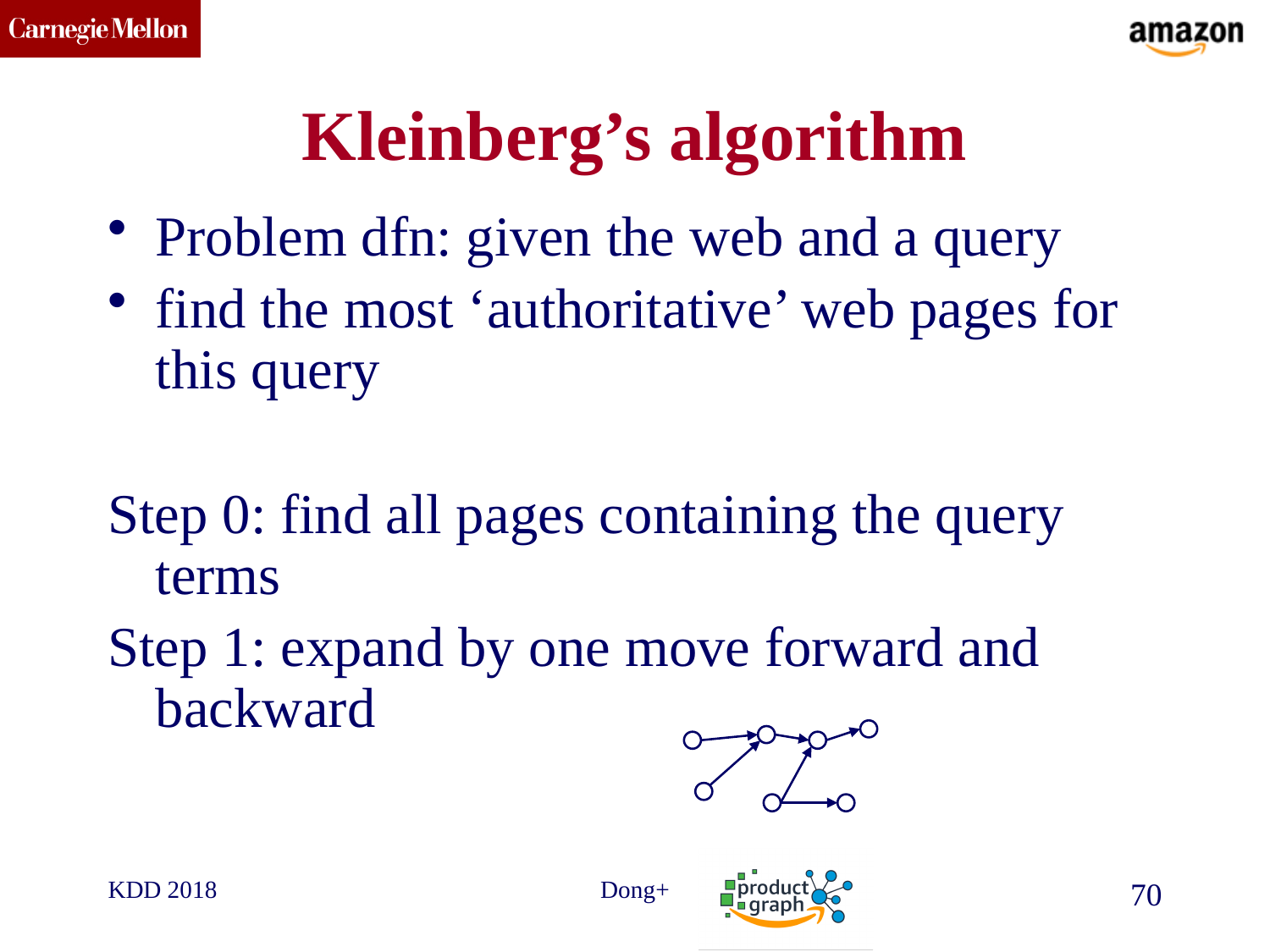

# Kleinberg’s algorithm
Problem dfn: given the web and a query
find the most ‘authoritative’ web pages for this query

Step 0: find all pages containing the query terms
Step 1: expand by one move forward and backward

KDD 2018
Dong+
70